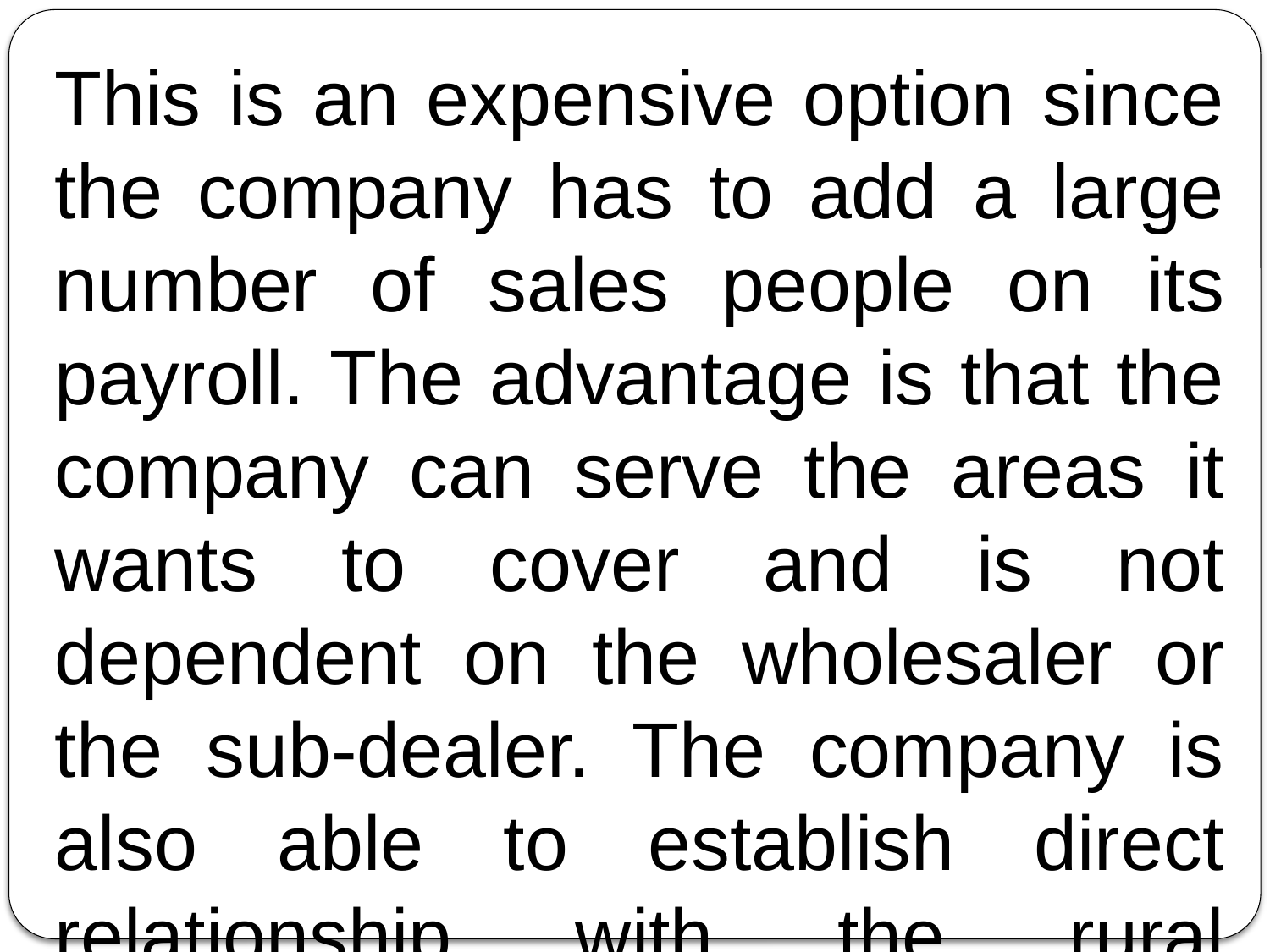

This is an expensive option since the company has to add a large number of sales people on its payroll. The advantage is that the company can serve the areas it wants to cover and is not dependent on the wholesaler or the sub-dealer. The company is also able to establish direct relationship with the rural customers.